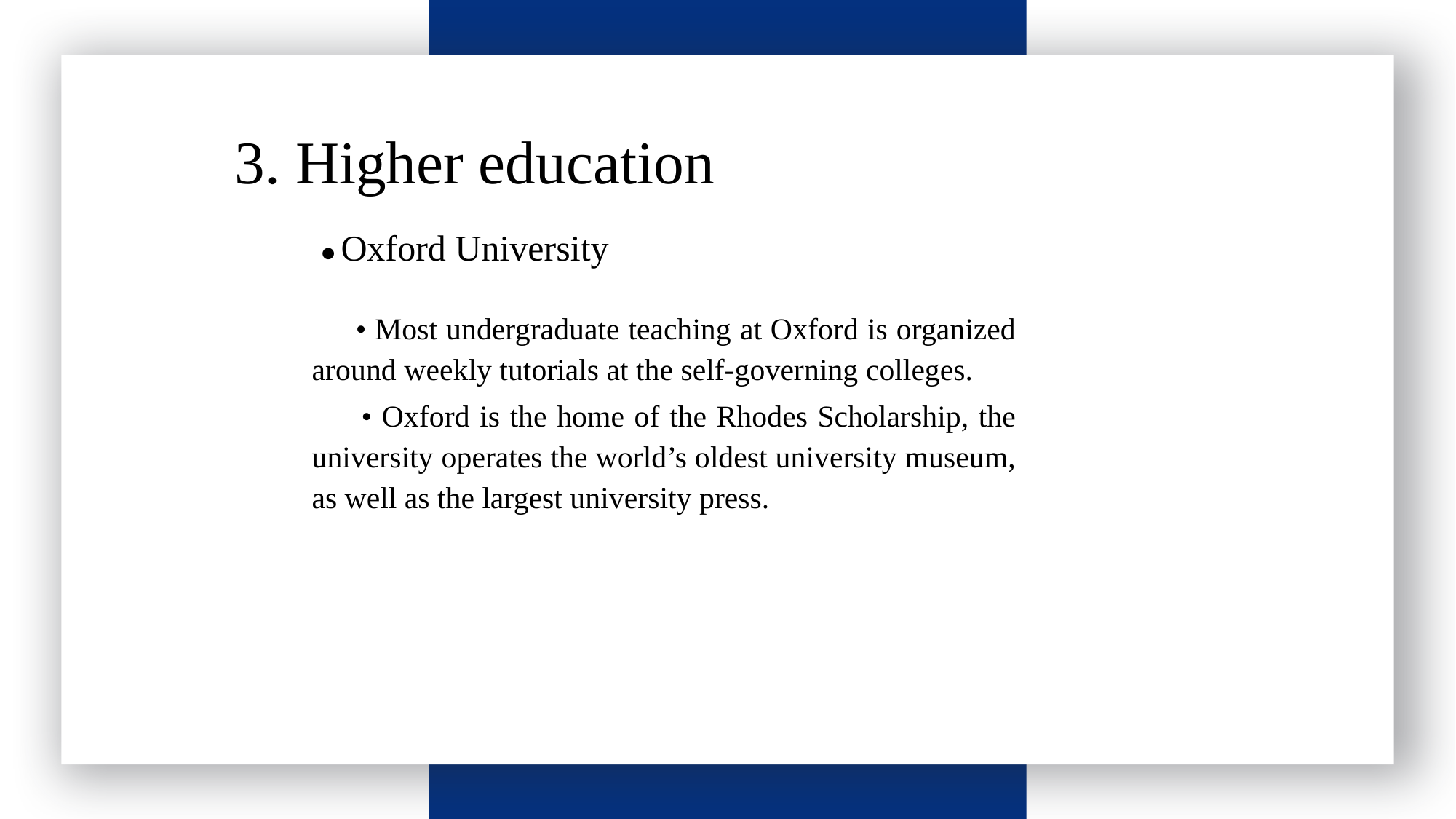

3. Higher education
 ● Oxford University
     • Most undergraduate teaching at Oxford is organized around weekly tutorials at the self-governing colleges.
     • Oxford is the home of the Rhodes Scholarship, the university operates the world’s oldest university museum, as well as the largest university press.